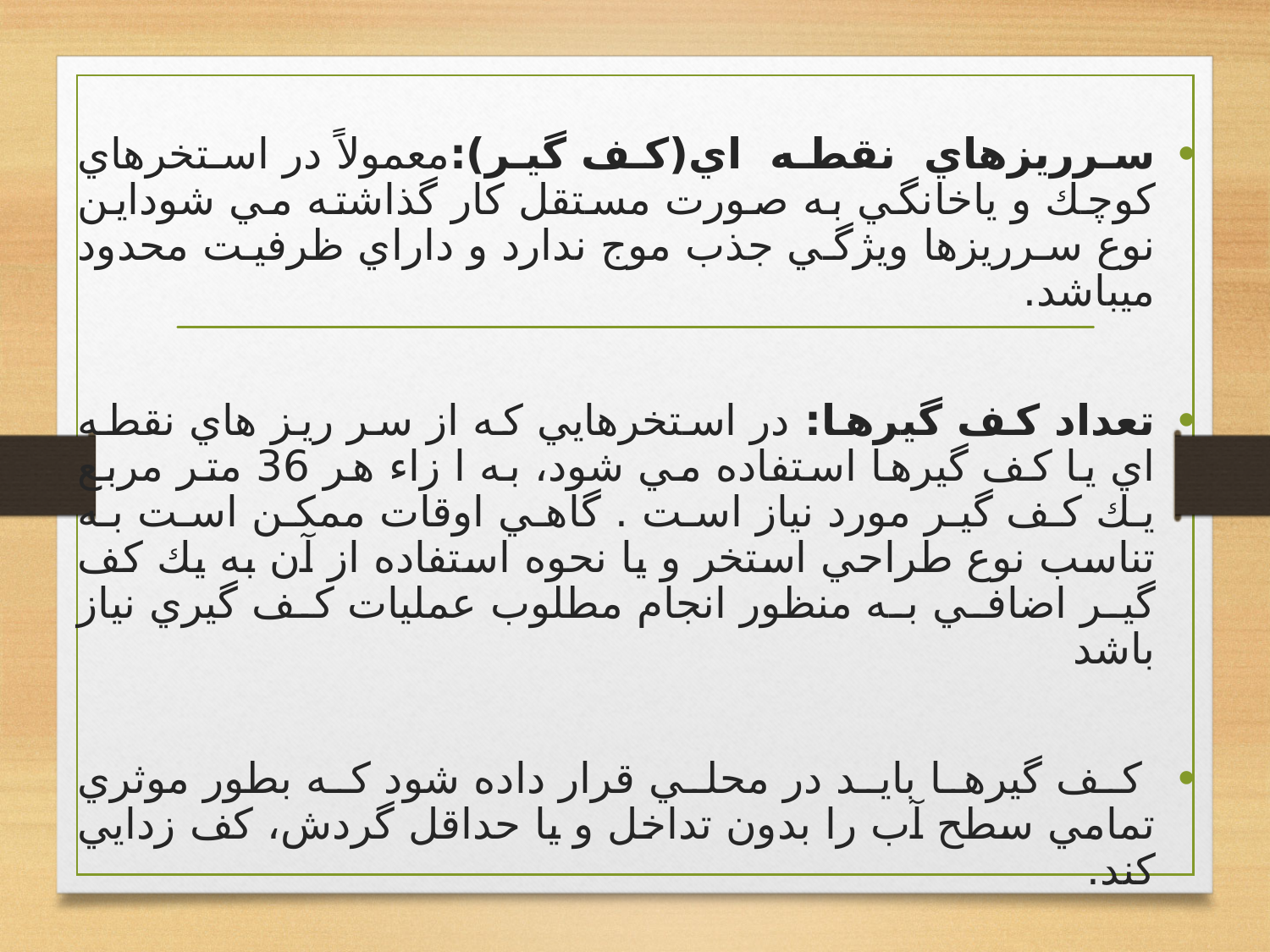

سرريزهاي نقطه اي(كف گير):معمولاً در استخرهاي كوچك و ياخانگي به صورت مستقل كار گذاشته مي شوداين نوع سرريزها ويژگي جذب موج ندارد و داراي ظرفيت محدود ميباشد.

تعداد كف گيرها: در استخرهايي كه از سر ريز هاي نقطه اي يا كف گيرها استفاده مي شود، به ا زاء هر 36 متر مربع يك كف گير مورد نياز است . گاهي اوقات ممكن است به تناسب نوع طراحي استخر و يا نحوه استفاده از آن به يك كف گير اضافي به منظور انجام مطلوب عمليات كف گيري نياز باشد

 كف گيرها بايد در محلي قرار داده شود كه بطور موثري تمامي سطح آب را بدون تداخل و يا حداقل گردش، كف زدايي كند.